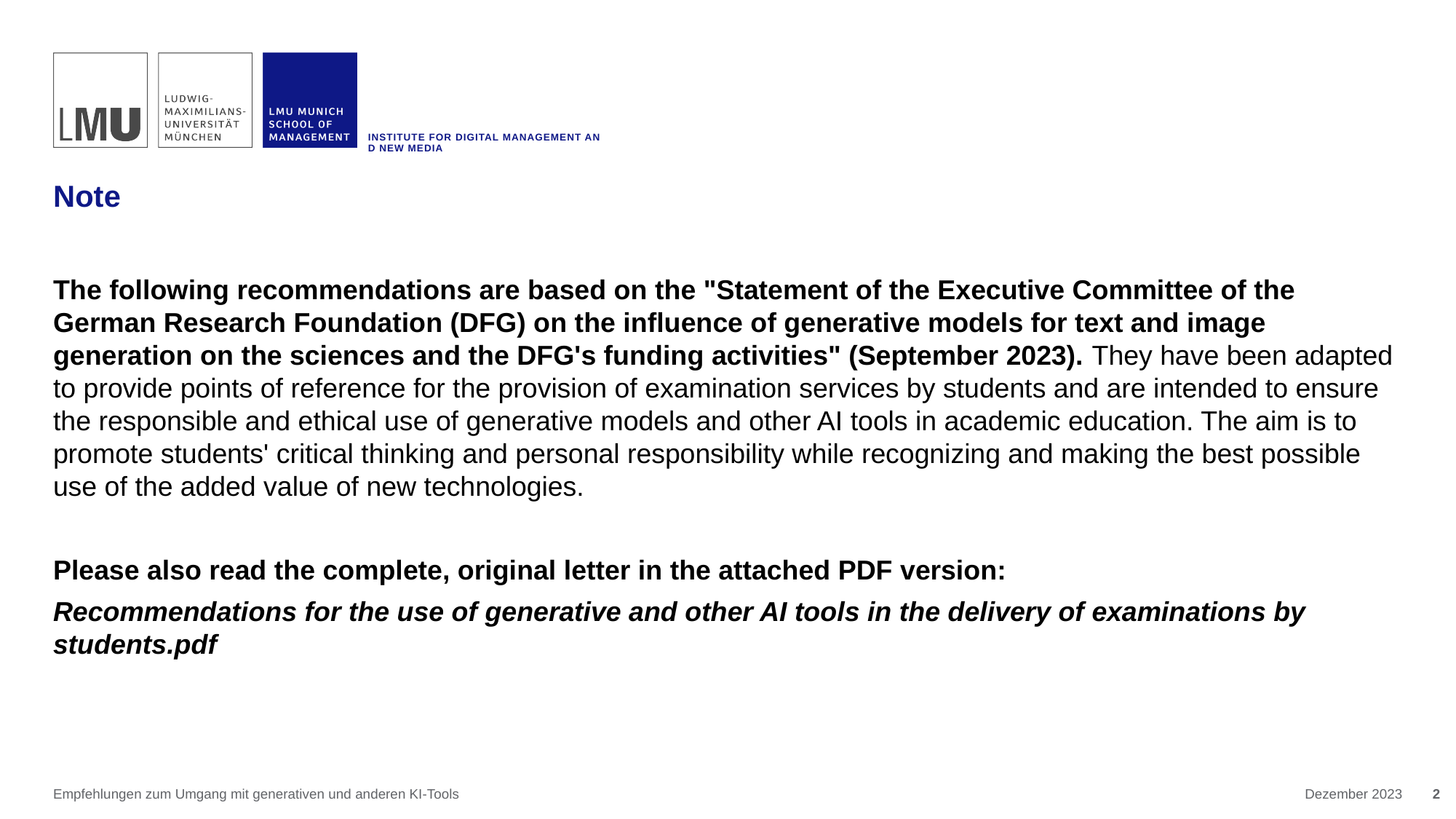

INSTITUTE FOR DIGITAL MANAGEMENT AND NEW MEDIA
# Note
The following recommendations are based on the "Statement of the Executive Committee of the German Research Foundation (DFG) on the influence of generative models for text and image generation on the sciences and the DFG's funding activities" (September 2023). They have been adapted to provide points of reference for the provision of examination services by students and are intended to ensure the responsible and ethical use of generative models and other AI tools in academic education. The aim is to promote students' critical thinking and personal responsibility while recognizing and making the best possible use of the added value of new technologies.

Please also read the complete, original letter in the attached PDF version:
Recommendations for the use of generative and other AI tools in the delivery of examinations by students.pdf

Empfehlungen zum Umgang mit generativen und anderen KI-Tools
Dezember 2023
2